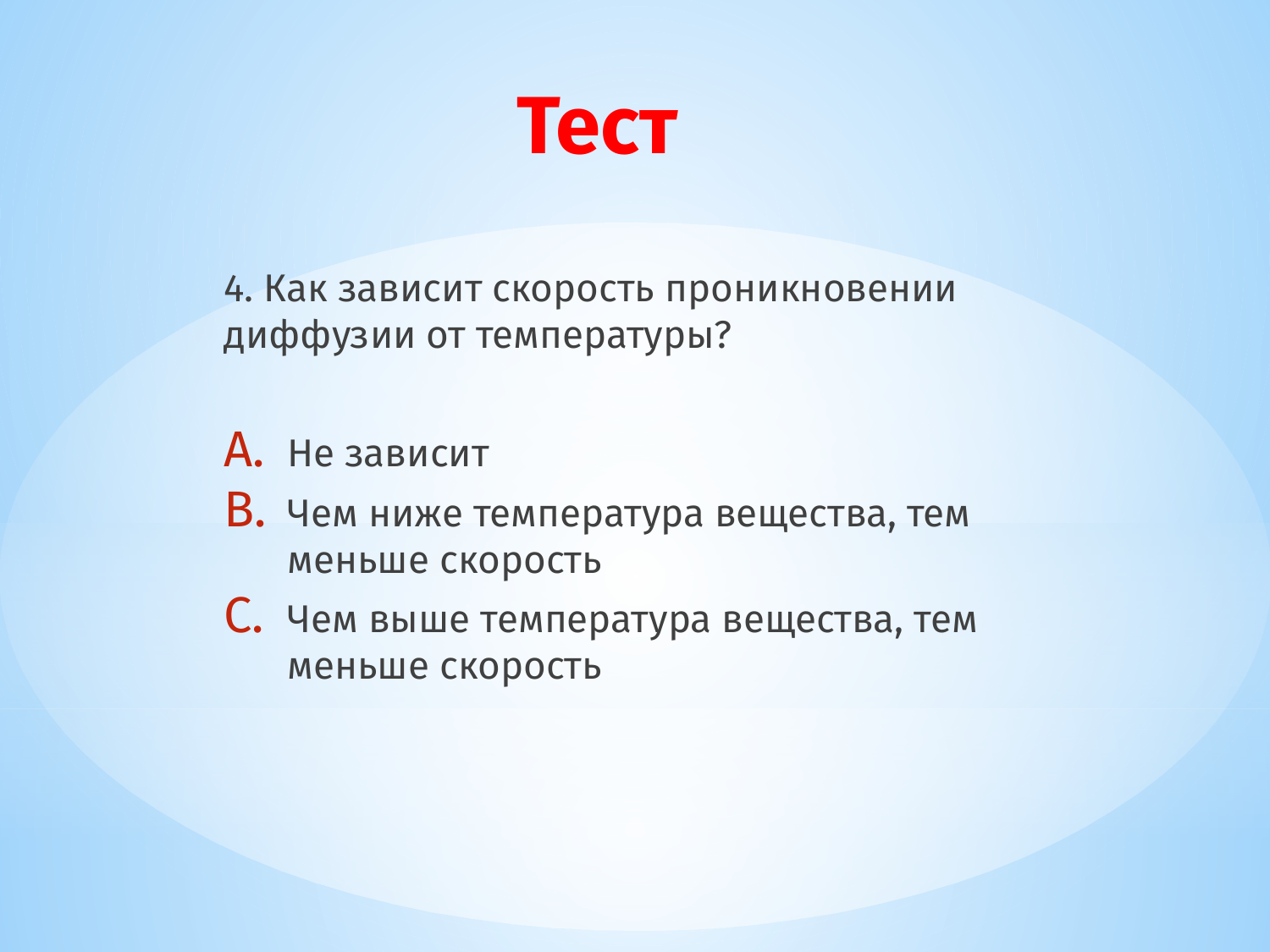

# Тест
4. Как зависит скорость проникновении диффузии от температуры?

Не зависит
Чем ниже температура вещества, тем меньше скорость
Чем выше температура вещества, тем меньше скорость